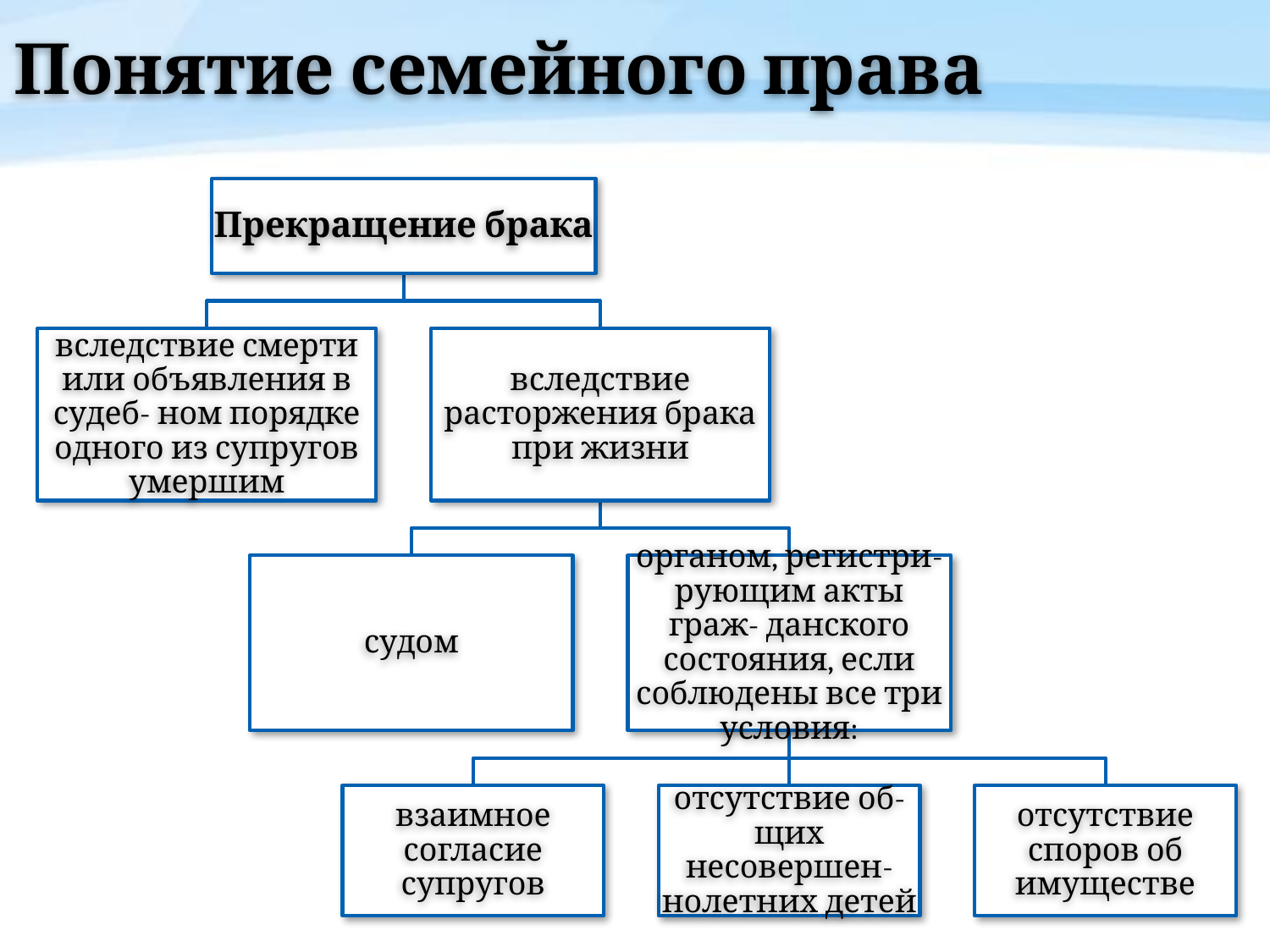

# Понятие семейного права

Прекращение брака

вследствие смерти или объявления в судеб- ном порядке одного из супругов умершим

вследствие расторжения брака при жизни

судом

органом, регистри- рующим акты граж- данского состояния, если соблюдены все три условия:

взаимное согласие супругов

отсутствие об- щих несовершен- нолетних детей

отсутствие споров об имуществе